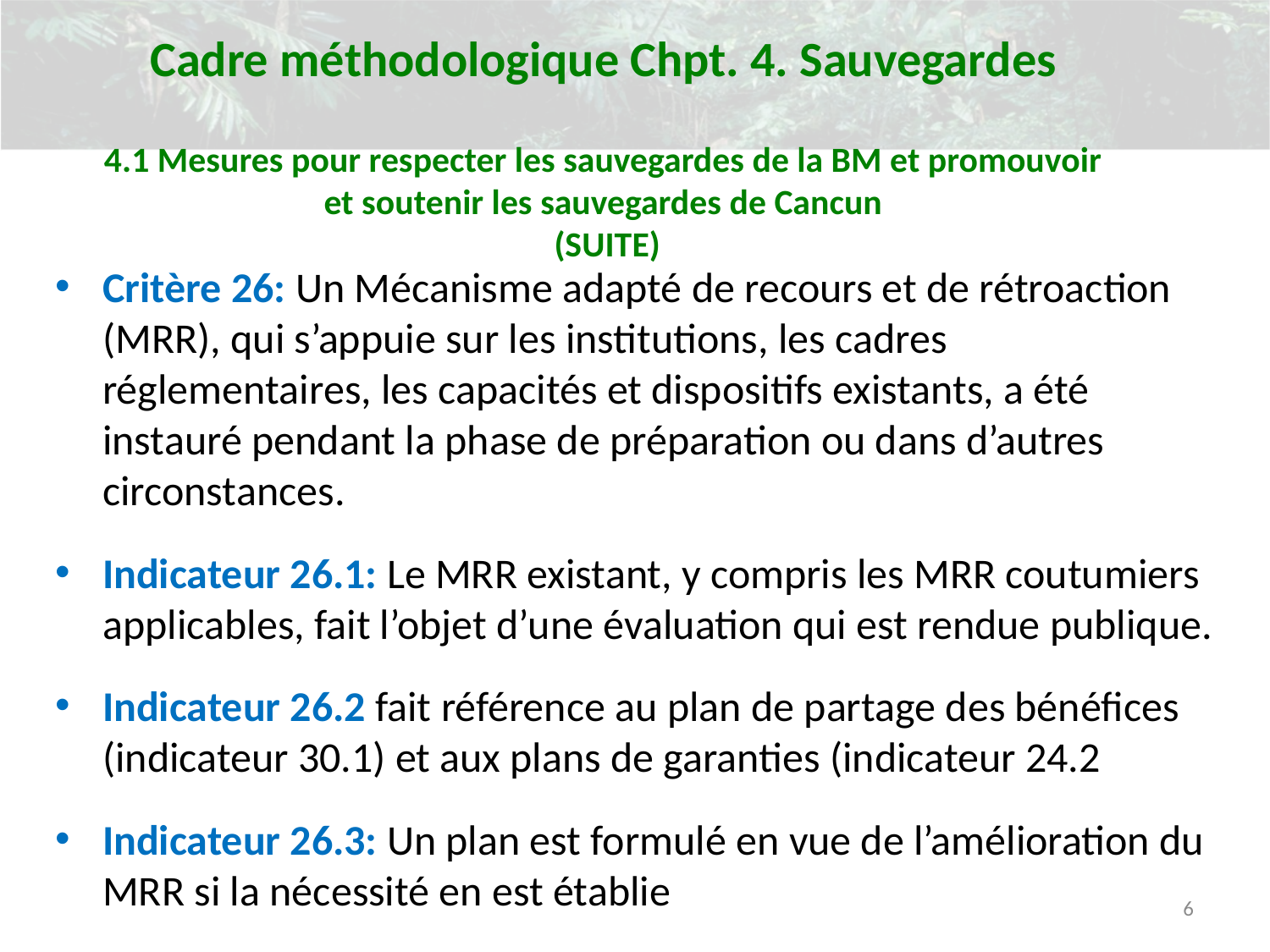

Cadre méthodologique Chpt. 4. Sauvegardes

4.1 Mesures pour respecter les sauvegardes de la BM et promouvoir et soutenir les sauvegardes de Cancun
 (SUITE)
Critère 26: Un Mécanisme adapté de recours et de rétroaction (MRR), qui s’appuie sur les institutions, les cadres réglementaires, les capacités et dispositifs existants, a été instauré pendant la phase de préparation ou dans d’autres circonstances.
Indicateur 26.1: Le MRR existant, y compris les MRR coutumiers applicables, fait l’objet d’une évaluation qui est rendue publique.
Indicateur 26.2 fait référence au plan de partage des bénéfices (indicateur 30.1) et aux plans de garanties (indicateur 24.2
Indicateur 26.3: Un plan est formulé en vue de l’amélioration du MRR si la nécessité en est établie
6